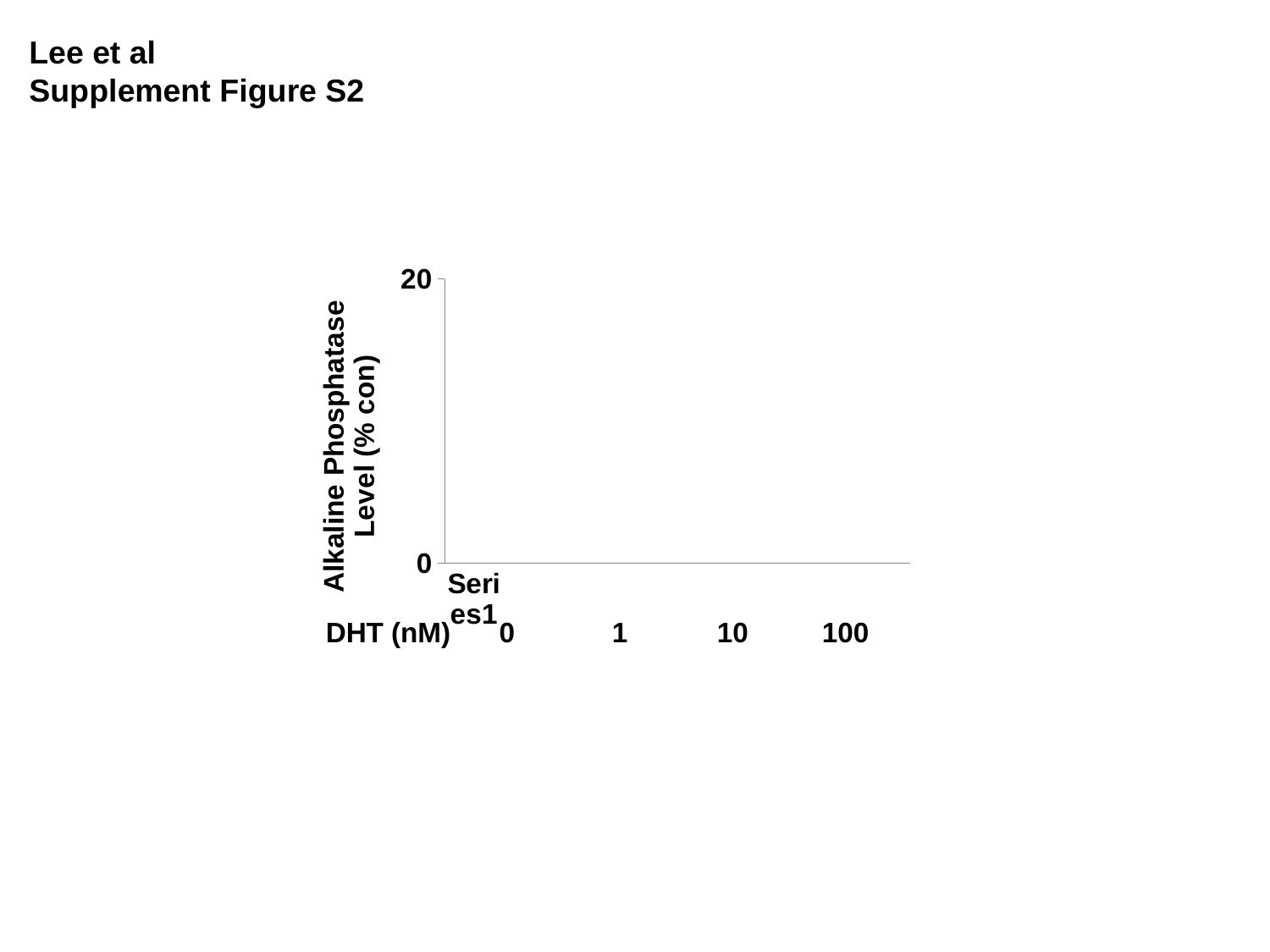

Lee et al
Supplement Figure S2

[unsupported chart]

| DHT (nM) | 0 | 1 | 10 | 100 |  |
| --- | --- | --- | --- | --- | --- |
|  |  |  |  |  |  |